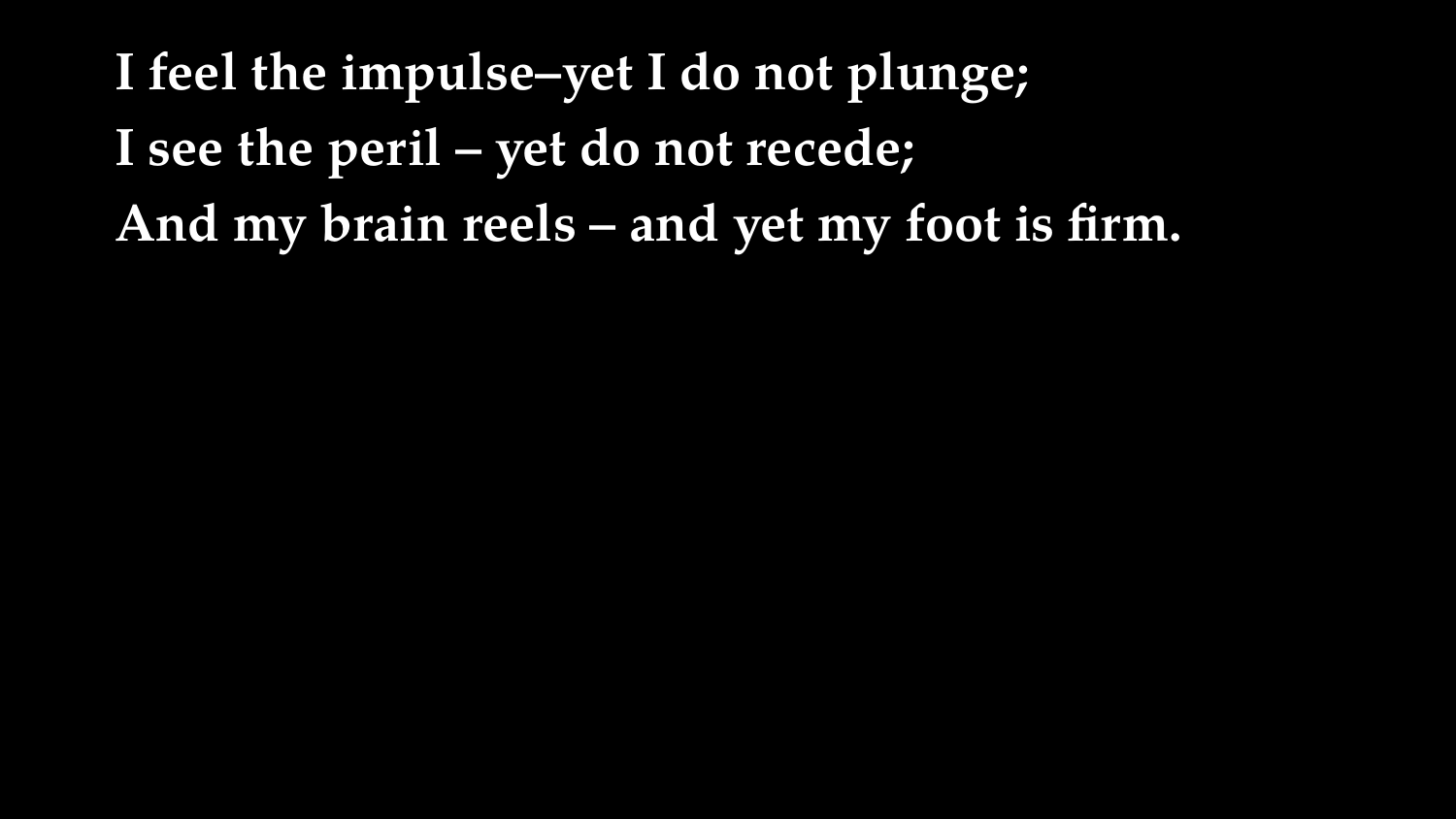

# I feel the impulse–yet I do not plunge; I see the peril – yet do not recede; And my brain reels – and yet my foot is firm.